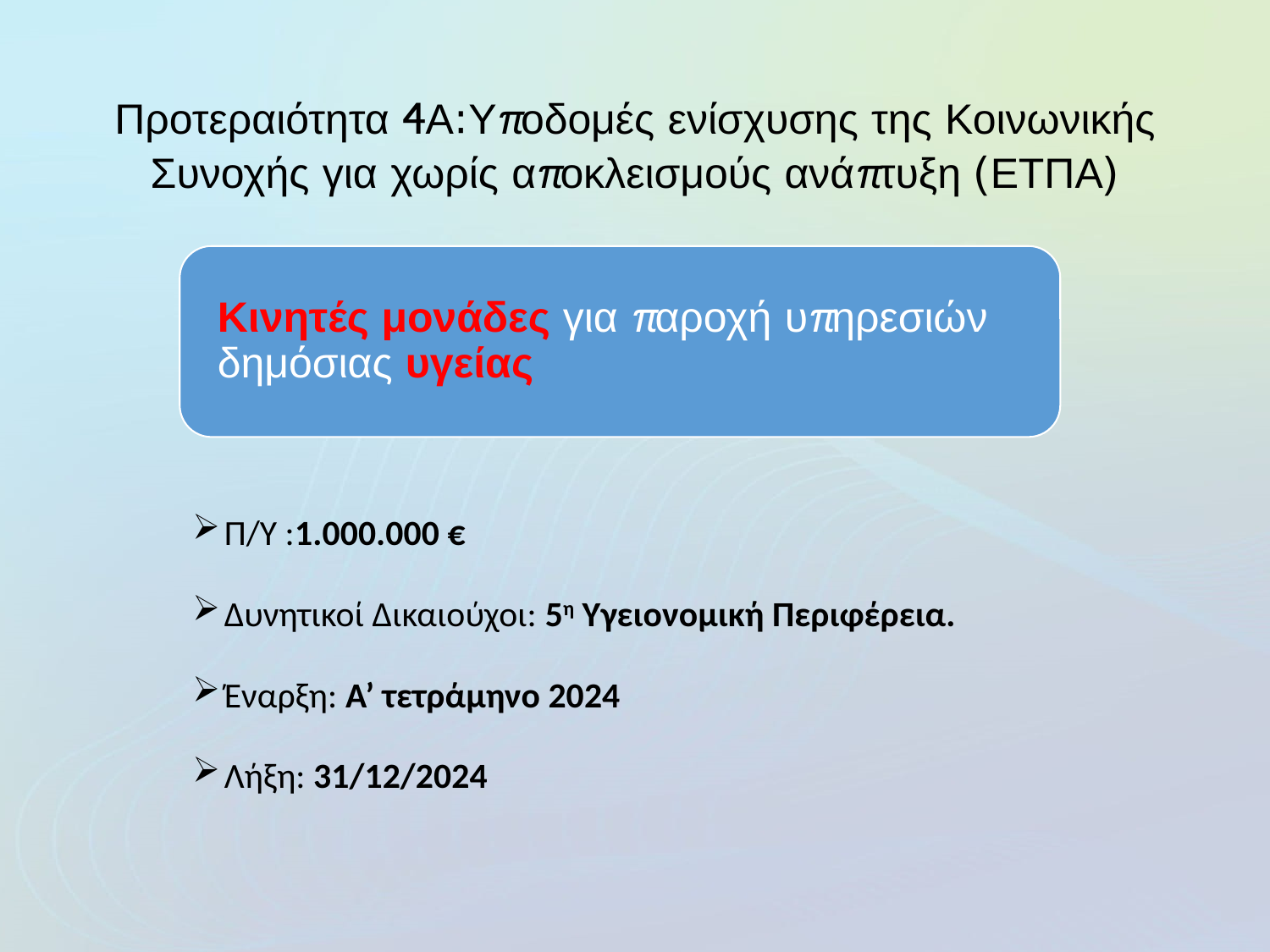

# Προτεραιότητα 4Α:Υποδομές ενίσχυσης της Κοινωνικής Συνοχής για χωρίς αποκλεισμούς ανάπτυξη (ΕΤΠΑ)

Κινητές μονάδες για παροχή υπηρεσιών δημόσιας υγείας
Π/Υ :1.000.000 €
Δυνητικοί Δικαιούχοι: 5η Υγειονομική Περιφέρεια.
Έναρξη: Α’ τετράμηνο 2024
Λήξη: 31/12/2024